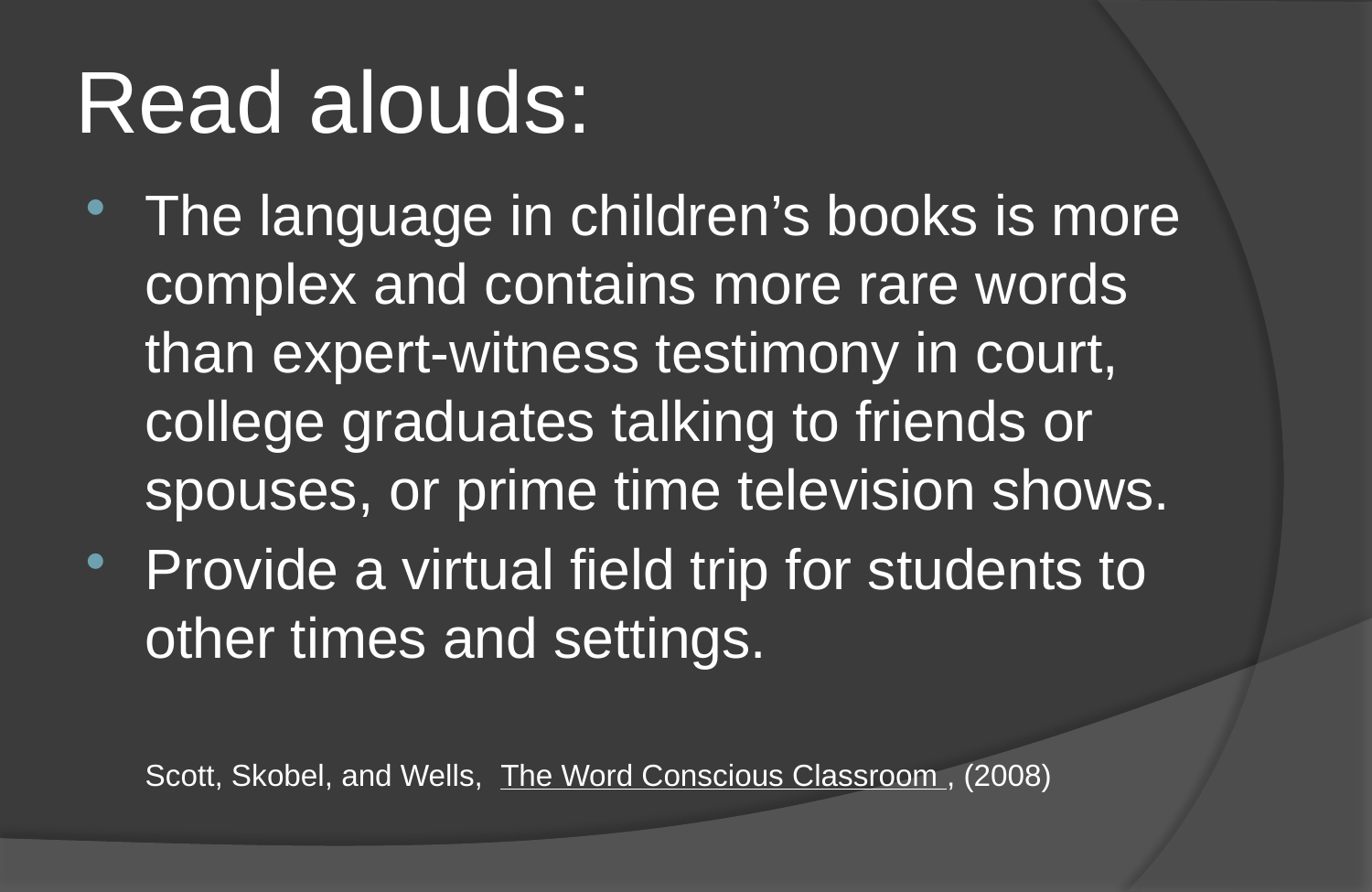

# Read alouds:
The language in children’s books is more complex and contains more rare words than expert-witness testimony in court, college graduates talking to friends or spouses, or prime time television shows.
Provide a virtual field trip for students to other times and settings.

	Scott, Skobel, and Wells,  The Word Conscious Classroom , (2008)